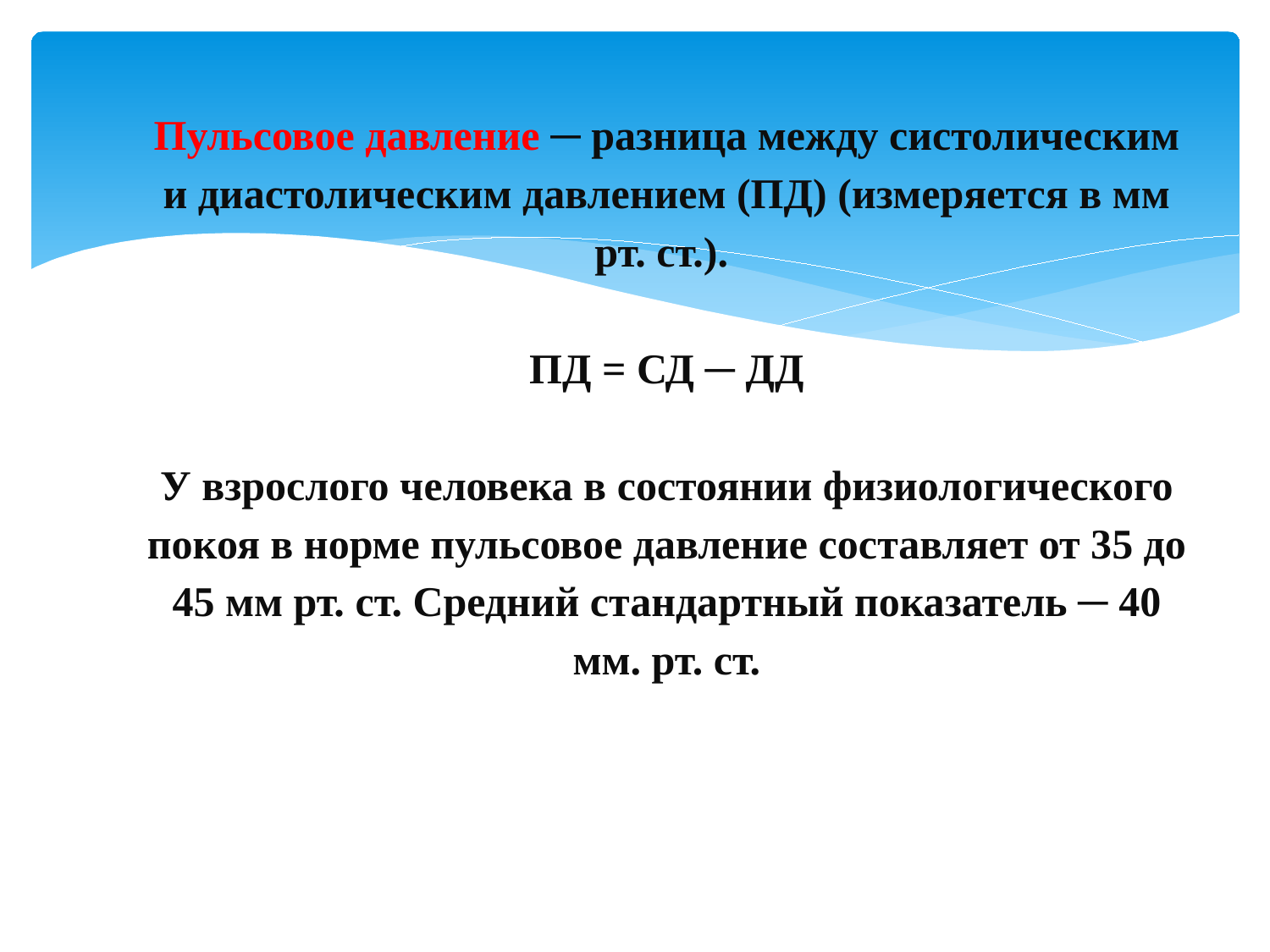

# Пульсовое давление ─ разница между систолическим и диастолическим давлением (ПД) (измеряется в мм рт. ст.). ПД = СД ─ ДД У взрослого человека в состоянии физиологического покоя в норме пульсовое давление составляет от 35 до 45 мм рт. ст. Средний стандартный показатель ─ 40 мм. рт. ст.